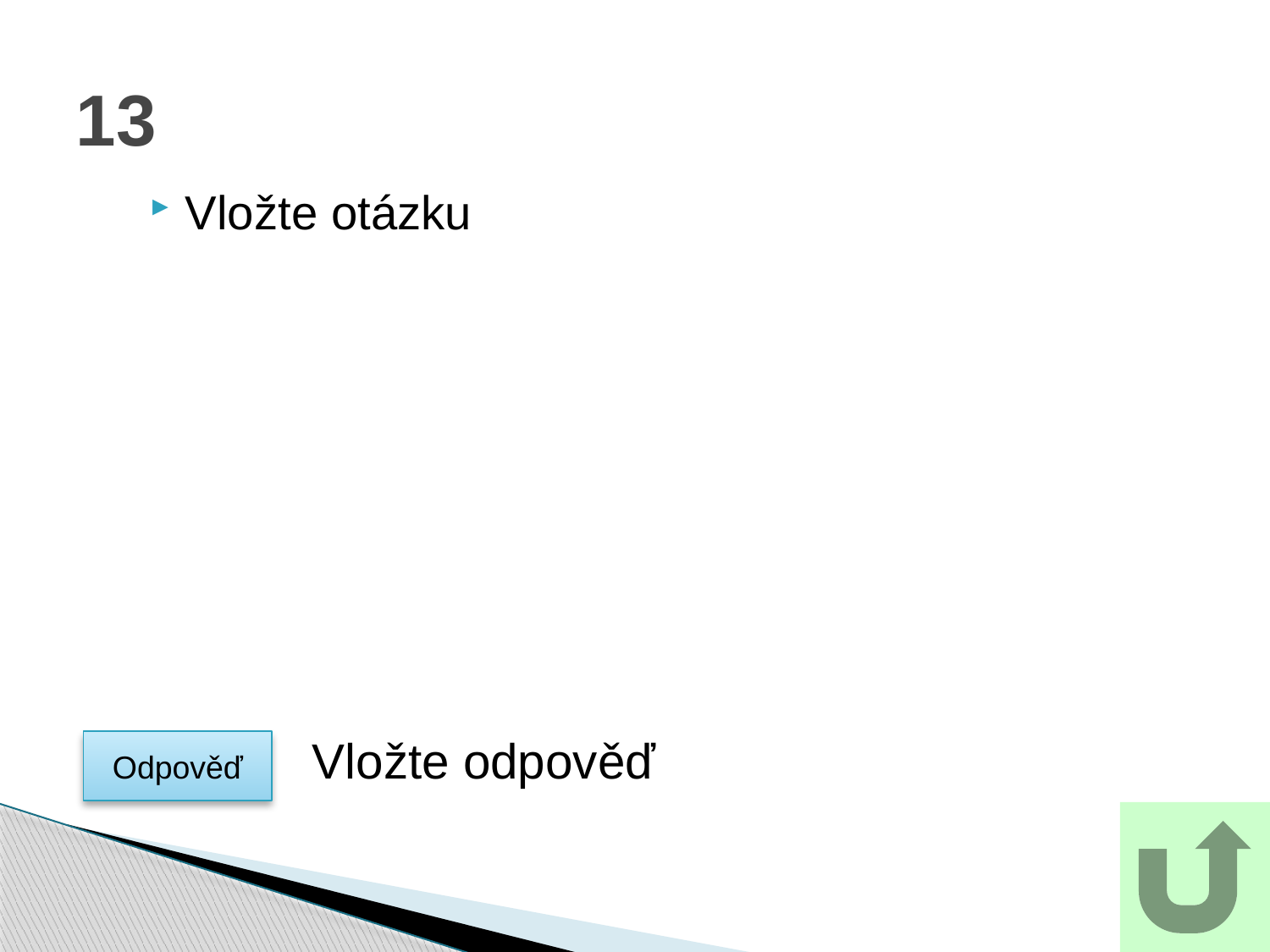

# 13
Vložte otázku

Vložte odpověď
Odpověď